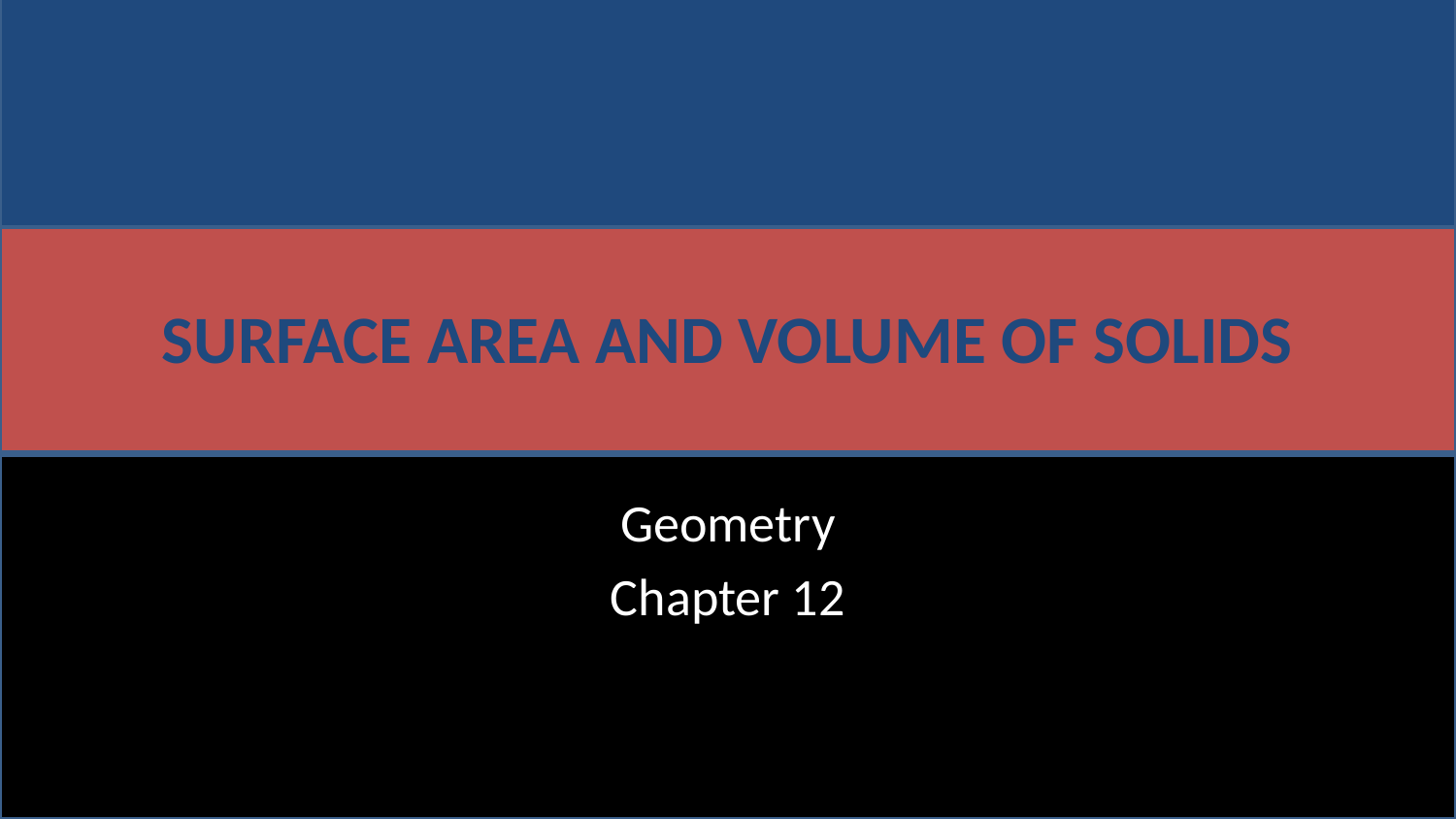

# Surface Area and Volume of Solids
Geometry
Chapter 12